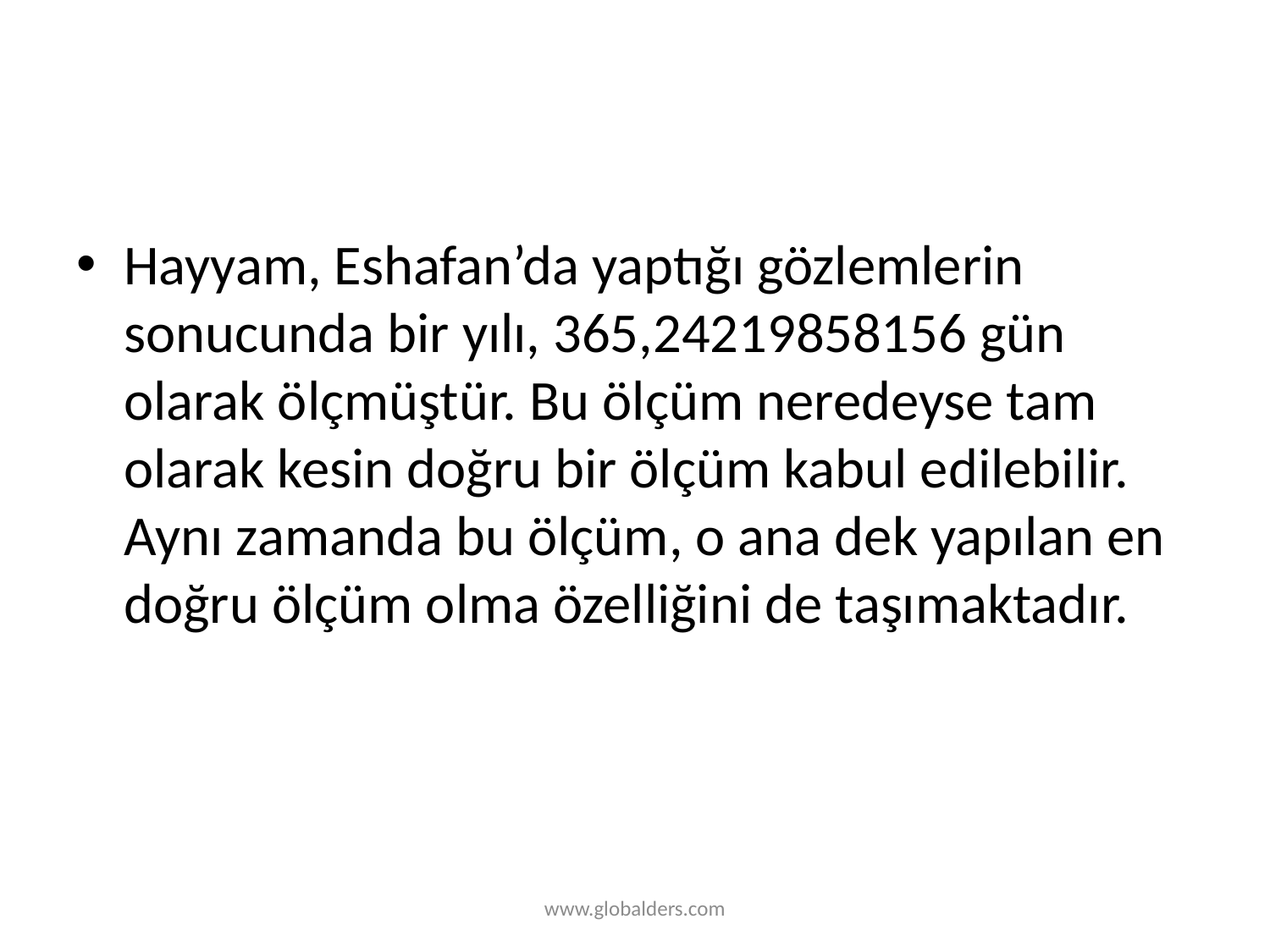

#
Hayyam, Eshafan’da yaptığı gözlemlerin sonucunda bir yılı, 365,24219858156 gün olarak ölçmüştür. Bu ölçüm neredeyse tam olarak kesin doğru bir ölçüm kabul edilebilir. Aynı zamanda bu ölçüm, o ana dek yapılan en doğru ölçüm olma özelliğini de taşımaktadır.
www.globalders.com